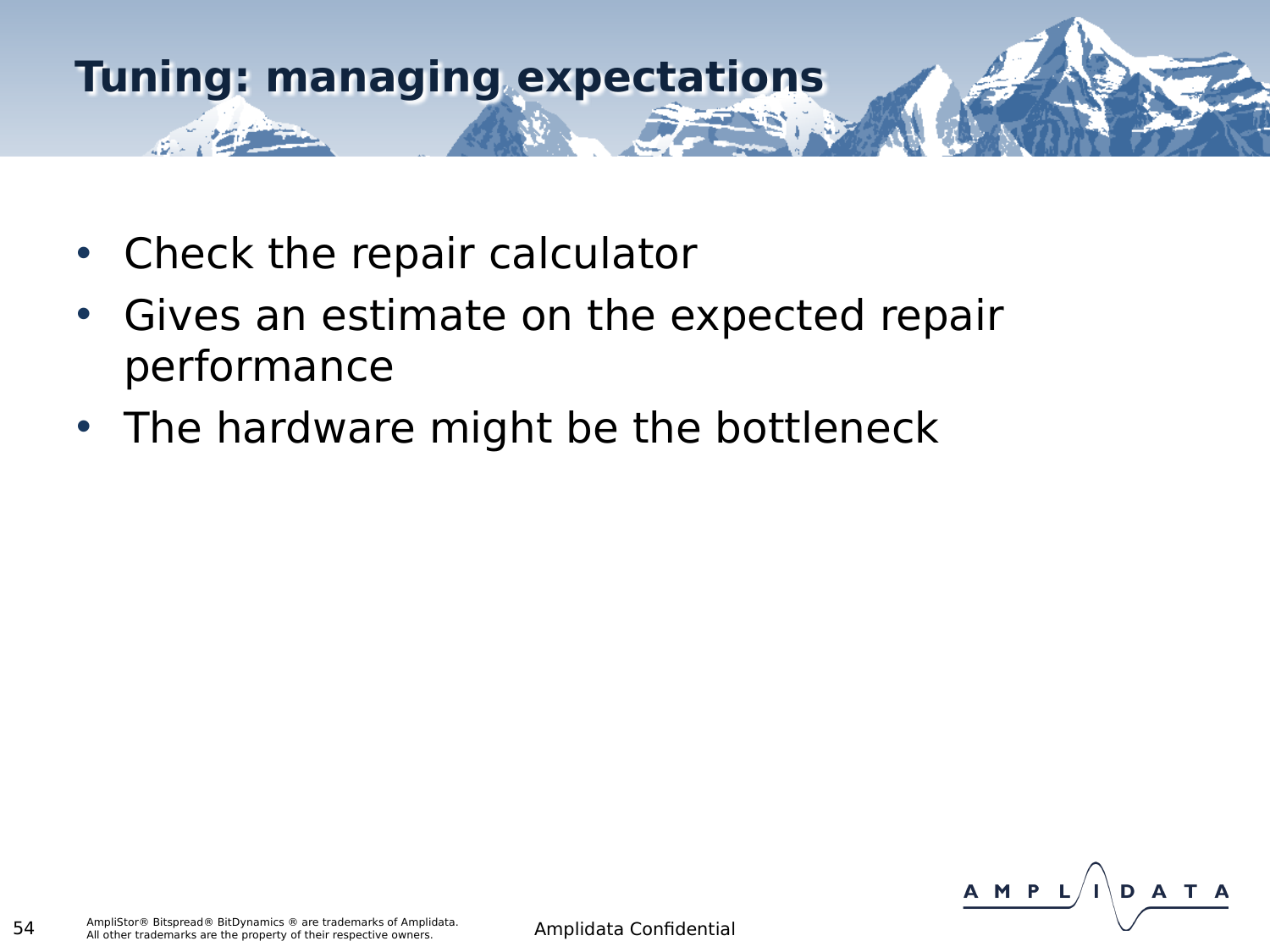

# Tuning: managing expectations
Check the repair calculator
Gives an estimate on the expected repair performance
The hardware might be the bottleneck
54
Amplidata Confidential